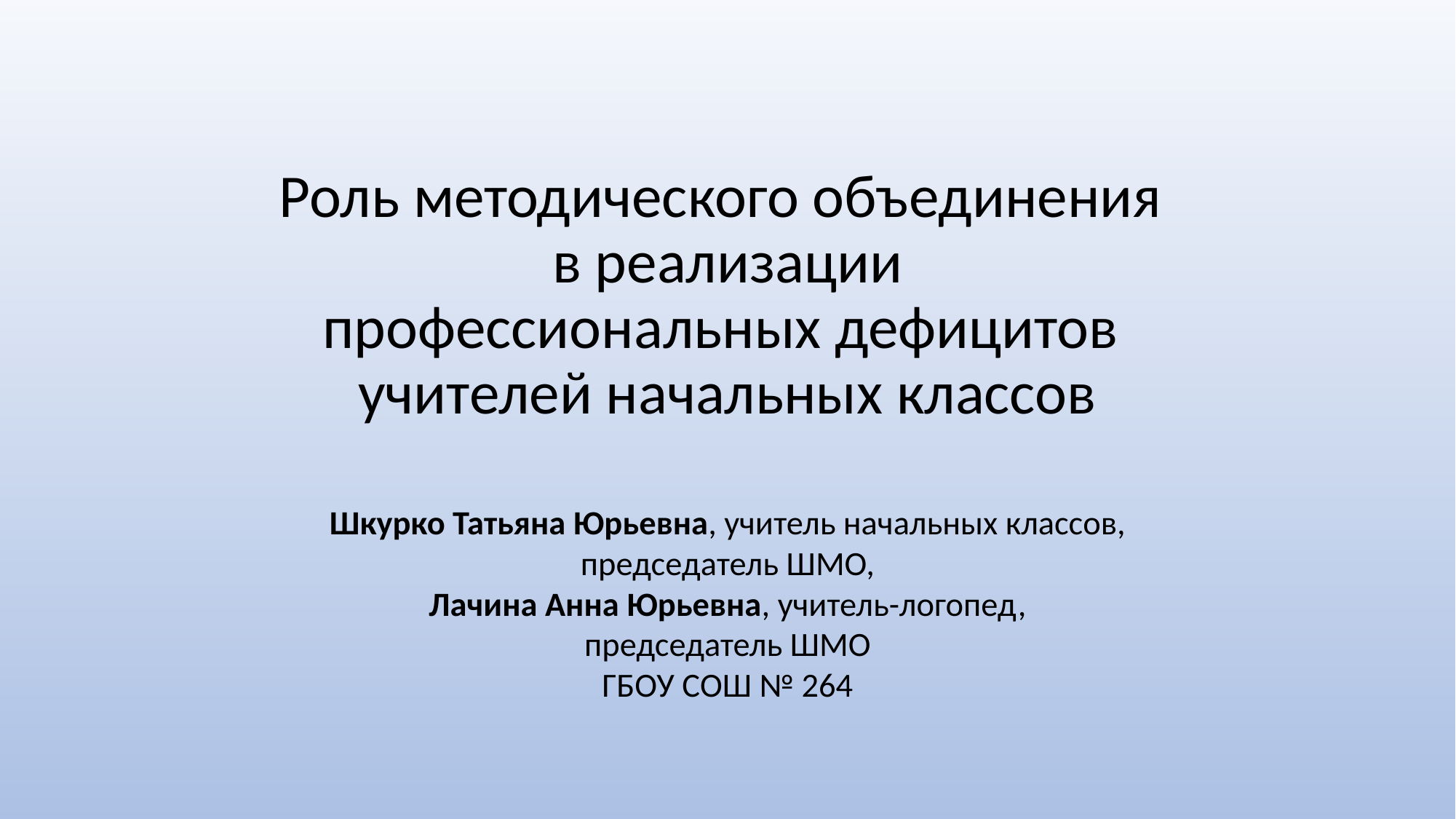

# Роль методического объединения   в реализации профессиональных дефицитов учителей начальных классов
Шкурко Татьяна Юрьевна, учитель начальных классов, председатель ШМО,
Лачина Анна Юрьевна, учитель-логопед, председатель ШМО
ГБОУ СОШ № 264